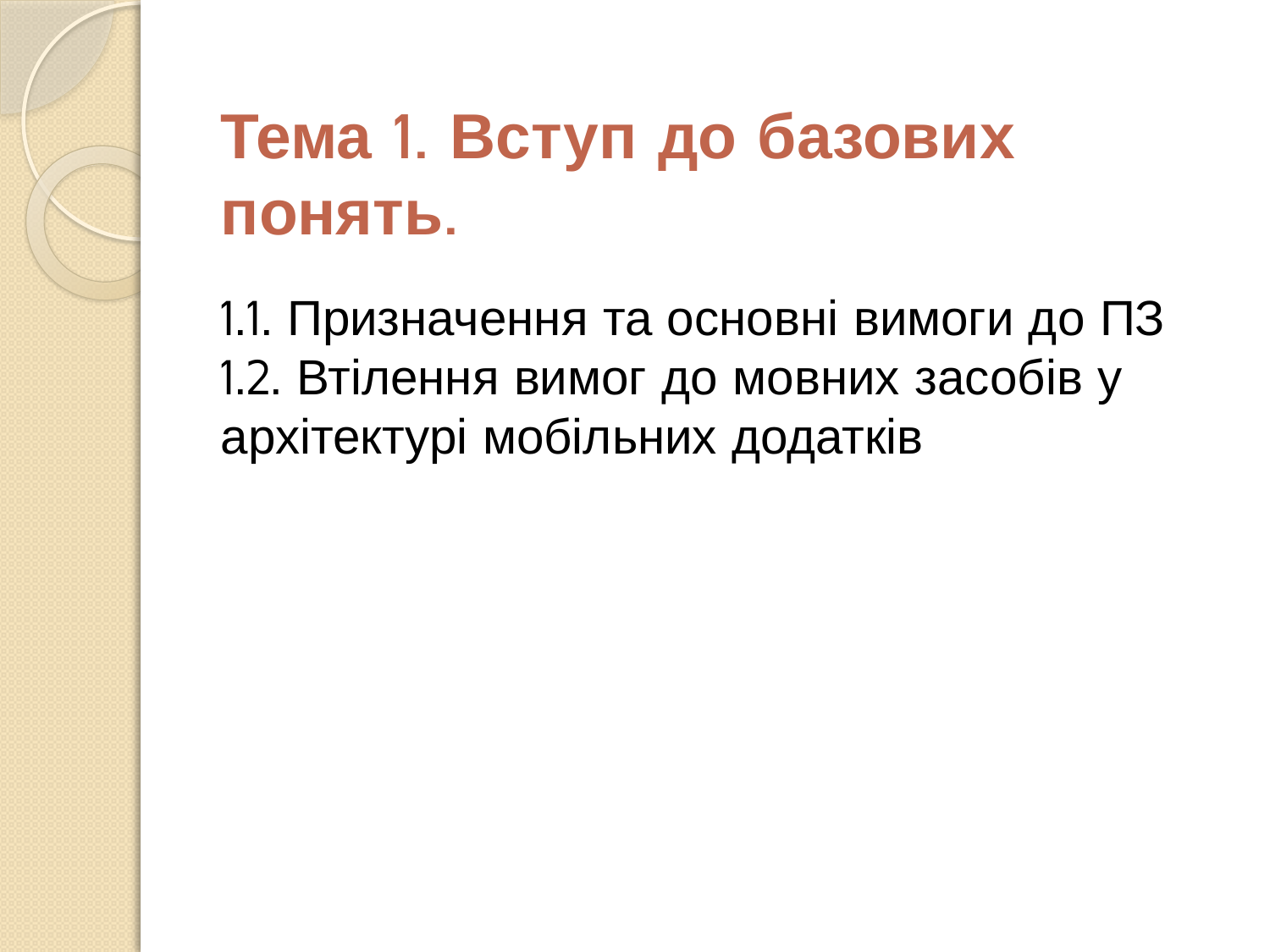

Тема 1. Вступ до базових понять.

1.1. Призначення та основні вимоги до ПЗ
1.2. Втілення вимог до мовних засобів у архітектурі мобільних додатків